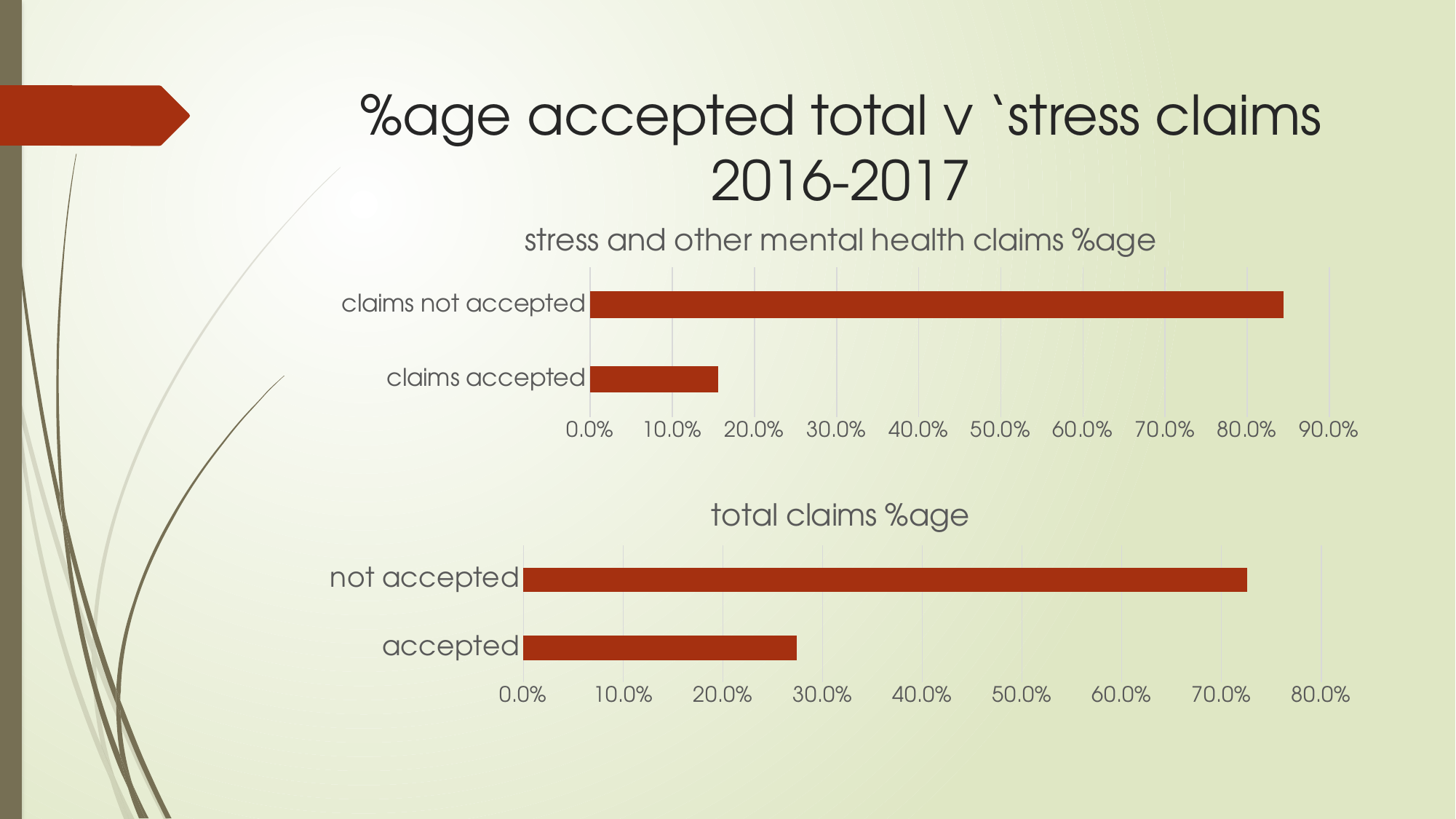

# %age accepted total v ‘stress claims 2016-2017

### Chart: stress and other mental health claims %age

| Category |  |
|---|---|
| claims accepted | 0.156 |
| claims not accepted | 0.844 |

### Chart: total claims %age

| Category |  |
|---|---|
| accepted | 0.274 |
| not accepted | 0.726 |